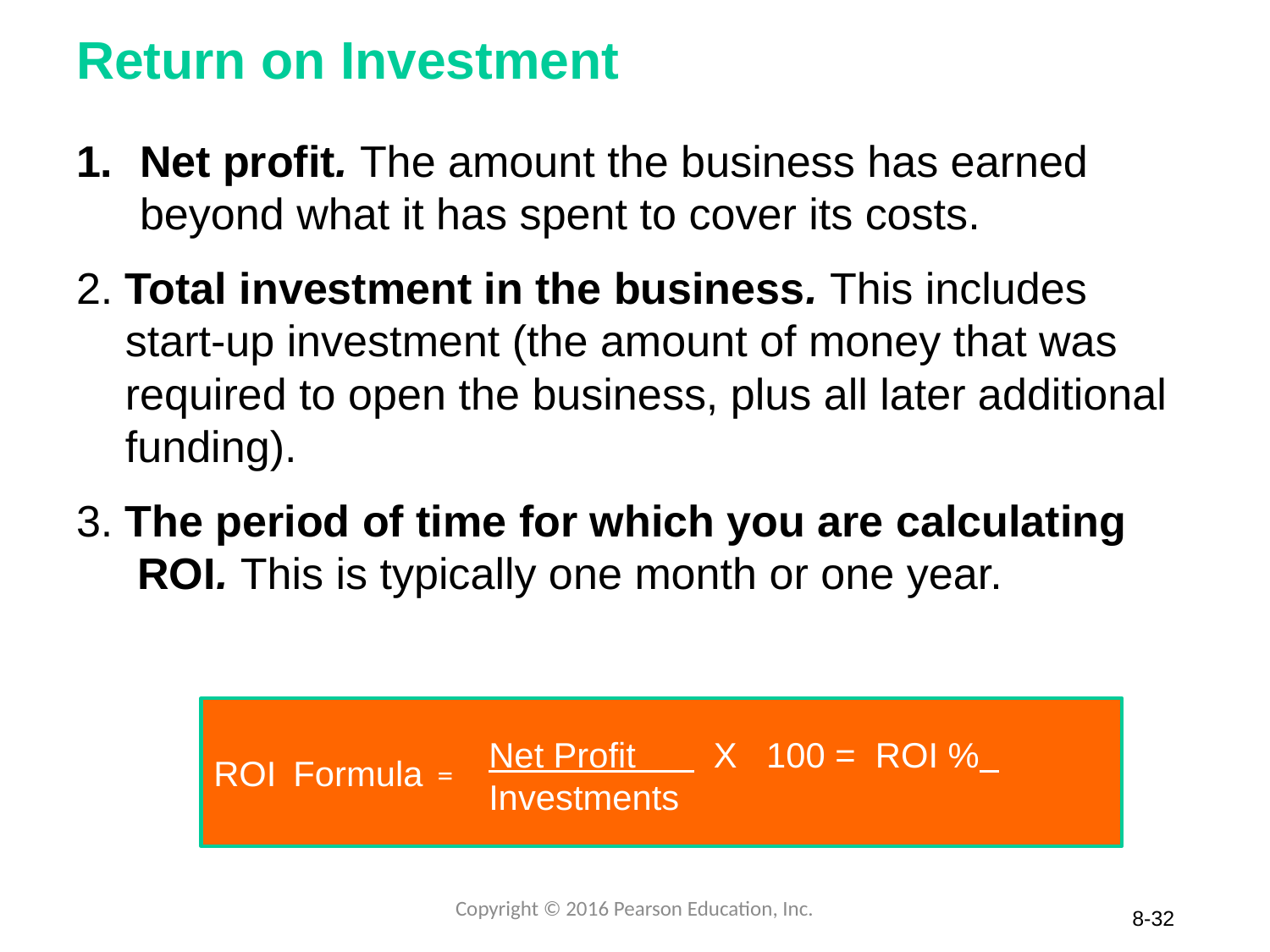

# Return on Investment
Net profit. The amount the business has earned
beyond what it has spent to cover its costs.

2. Total investment in the business. This includes
    start-up investment (the amount of money that was
    required to open the business, plus all later additional
    funding).

3. The period of time for which you are calculating
     ROI. This is typically one month or one year.
ROI  Formula  =
Net Profit        X   100 =  ROI %
Investments
Copyright © 2016 Pearson Education, Inc.